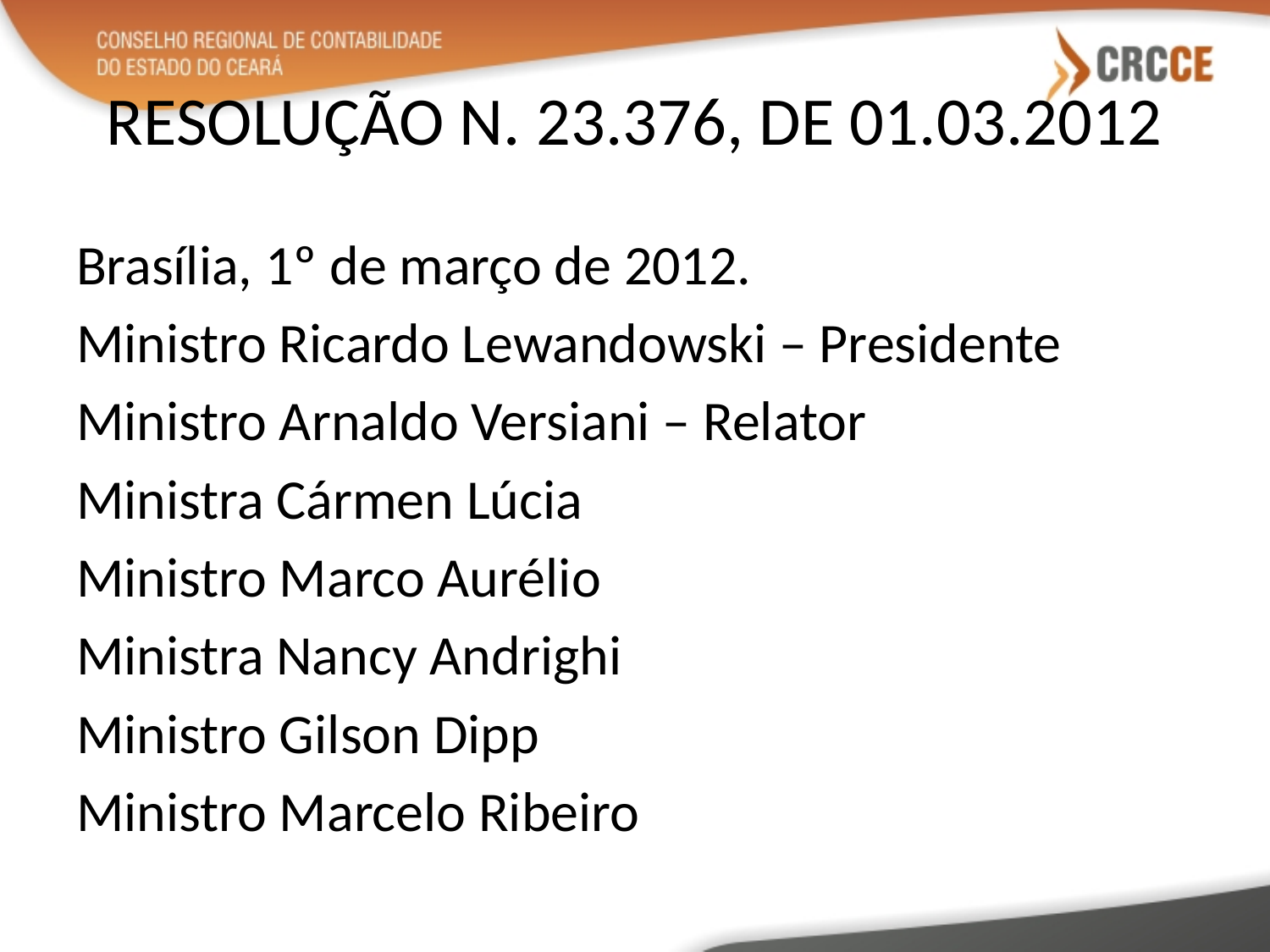

# RESOLUÇÃO N. 23.376, DE 01.03.2012
Brasília, 1º de março de 2012.
Ministro Ricardo Lewandowski – Presidente
Ministro Arnaldo Versiani – Relator
Ministra Cármen Lúcia
Ministro Marco Aurélio
Ministra Nancy Andrighi
Ministro Gilson Dipp
Ministro Marcelo Ribeiro